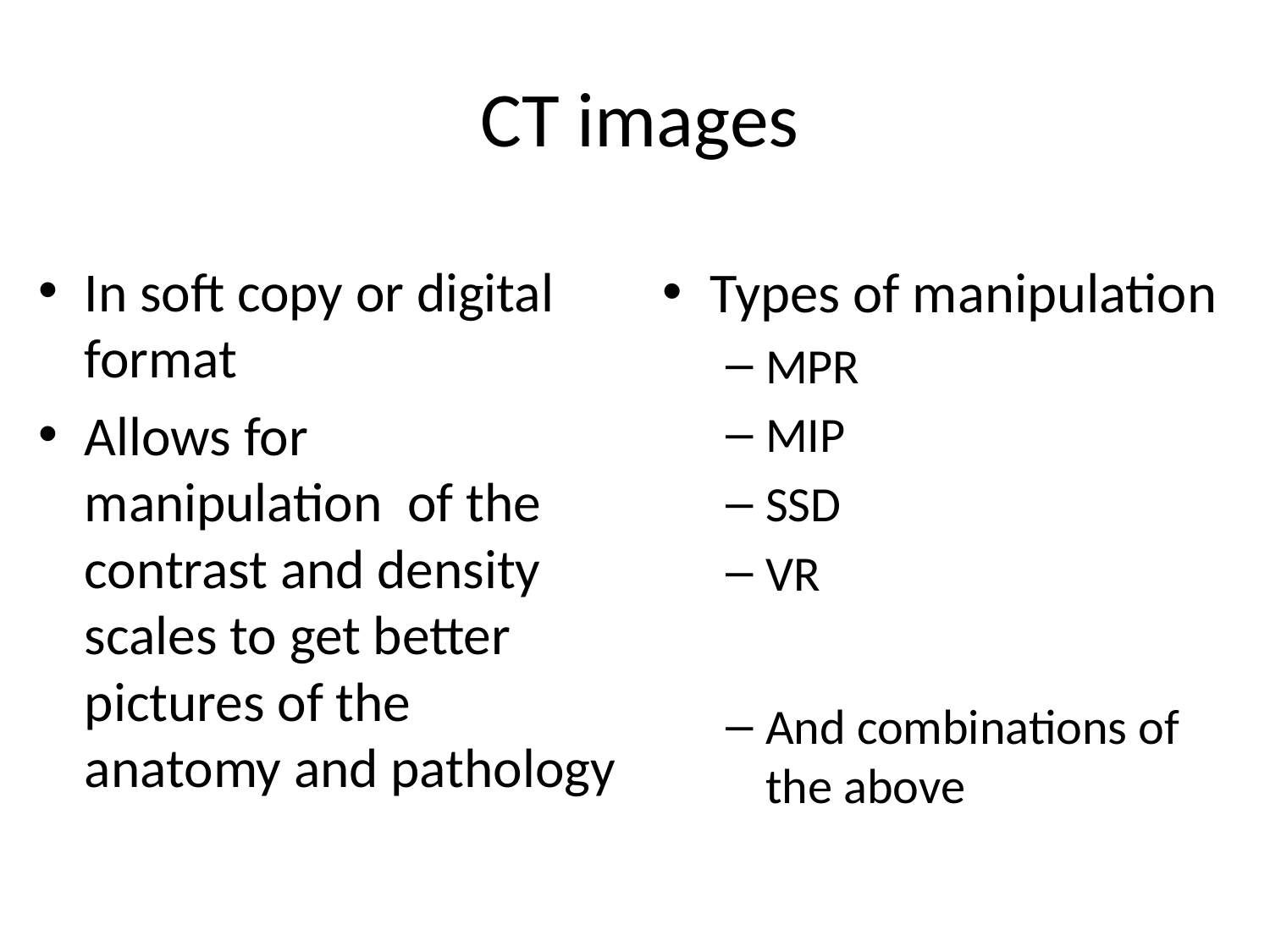

# CT images
In soft copy or digital format
Allows for manipulation  of the contrast and density scales to get better pictures of the anatomy and pathology
Types of manipulation
MPR
MIP
SSD
VR

And combinations of the above